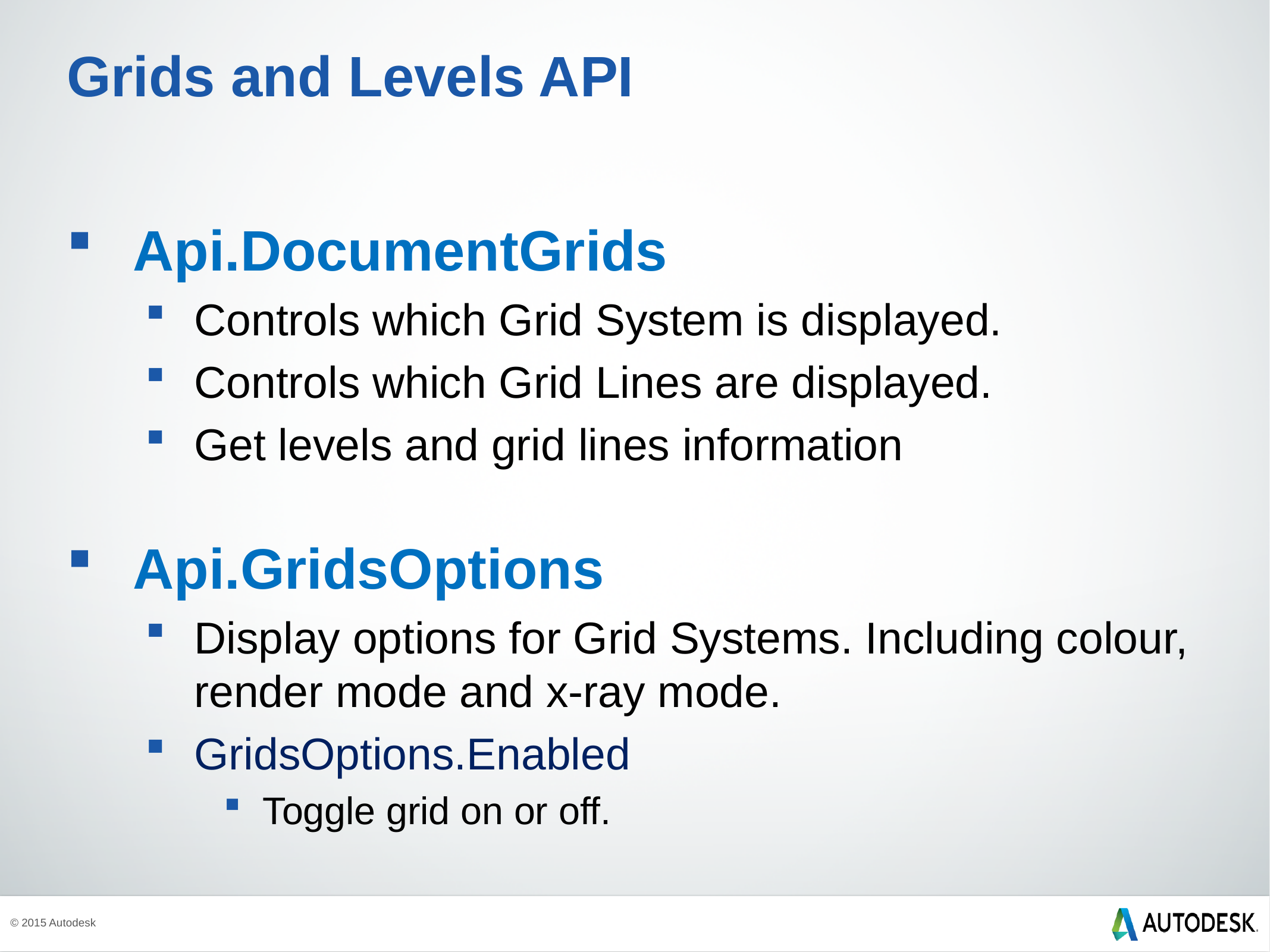

# Grids and Levels API
Api.DocumentGrids
Controls which Grid System is displayed.
Controls which Grid Lines are displayed.
Get levels and grid lines information

Api.GridsOptions
Display options for Grid Systems. Including colour, render mode and x-ray mode.
GridsOptions.Enabled
Toggle grid on or off.